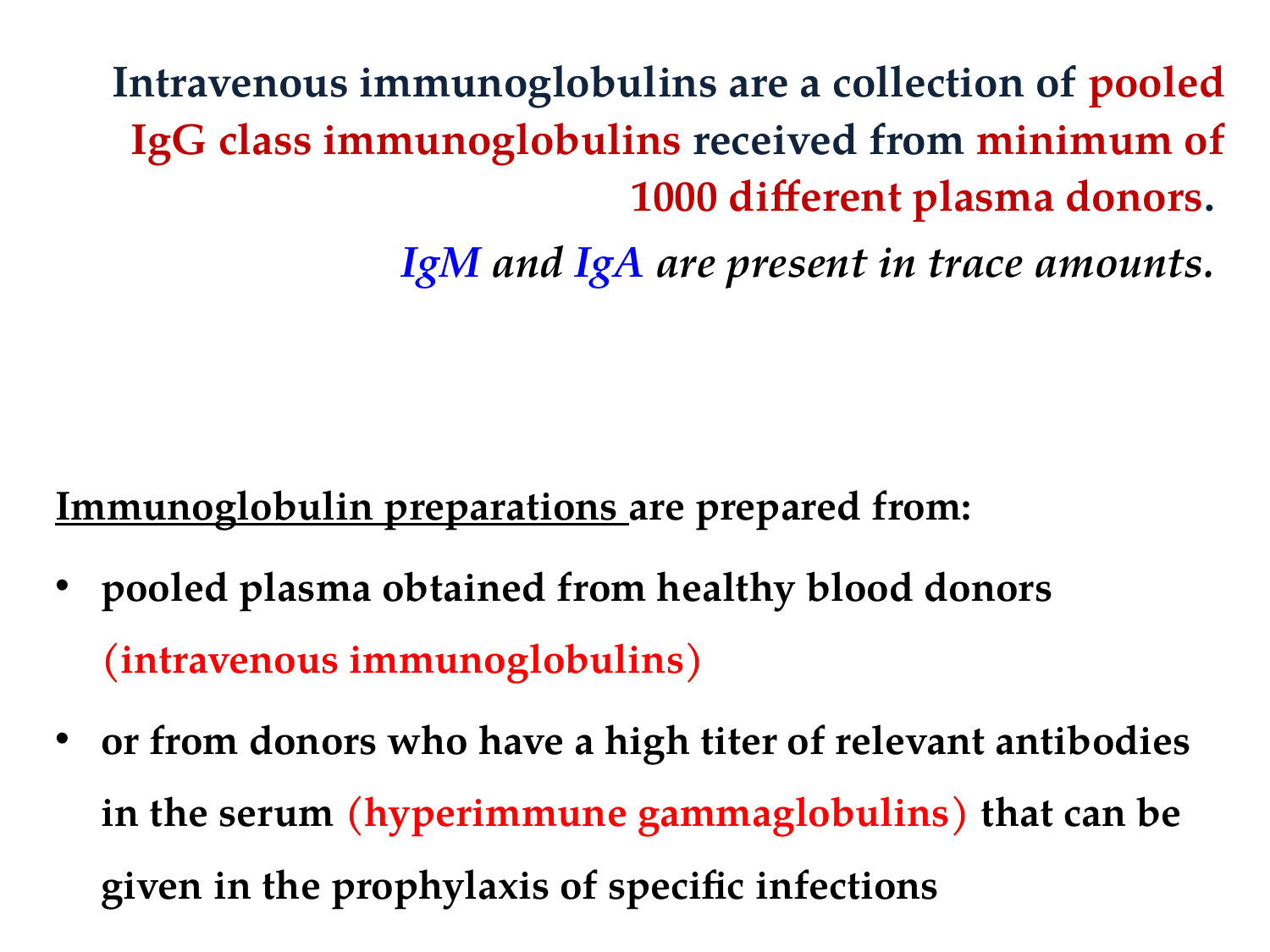

Intravenous immunoglobulins are a collection of pooled IgG class immunoglobulins received from minimum of 1000 different plasma donors.
IgM and IgA are present in trace amounts.

Immunoglobulin preparations are prepared from:
pooled plasma obtained from healthy blood donors (intravenous immunoglobulins)
or from donors who have a high titer of relevant antibodies in the serum (hyperimmune gammaglobulins) that can be given in the prophylaxis of specific infections